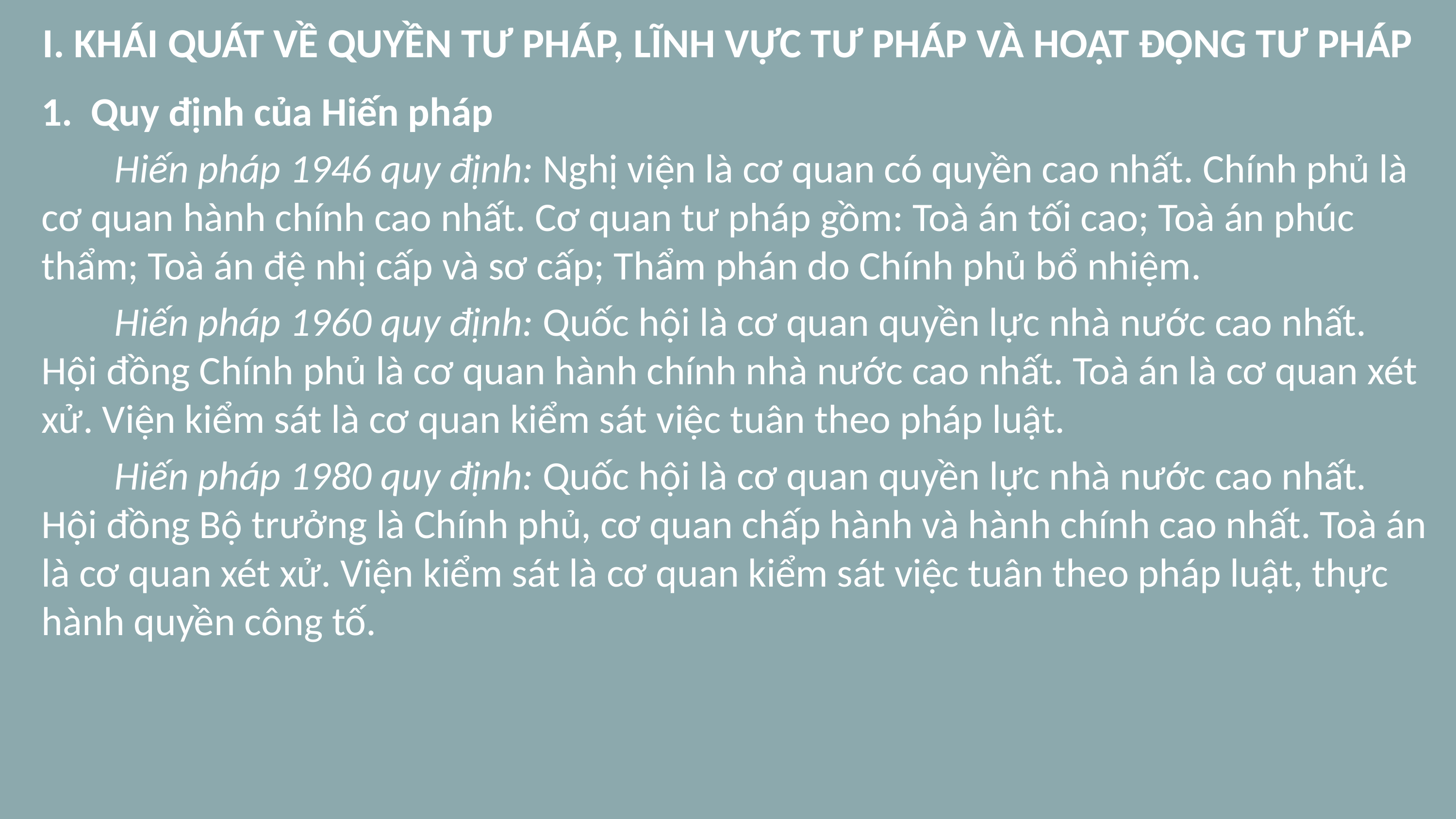

# I. KHÁI QUÁT VỀ QUYỀN TƯ PHÁP, LĨNH VỰC TƯ PHÁP VÀ HOẠT ĐỘNG TƯ PHÁP
1.  Quy định của Hiến pháp
	Hiến pháp 1946 quy định: Nghị viện là cơ quan có quyền cao nhất. Chính phủ là cơ quan hành chính cao nhất. Cơ quan tư pháp gồm: Toà án tối cao; Toà án phúc thẩm; Toà án đệ nhị cấp và sơ cấp; Thẩm phán do Chính phủ bổ nhiệm.
	Hiến pháp 1960 quy định: Quốc hội là cơ quan quyền lực nhà nước cao nhất. Hội đồng Chính phủ là cơ quan hành chính nhà nước cao nhất. Toà án là cơ quan xét xử. Viện kiểm sát là cơ quan kiểm sát việc tuân theo pháp luật.
	Hiến pháp 1980 quy định: Quốc hội là cơ quan quyền lực nhà nước cao nhất. Hội đồng Bộ trưởng là Chính phủ, cơ quan chấp hành và hành chính cao nhất. Toà án là cơ quan xét xử. Viện kiểm sát là cơ quan kiểm sát việc tuân theo pháp luật, thực hành quyền công tố.